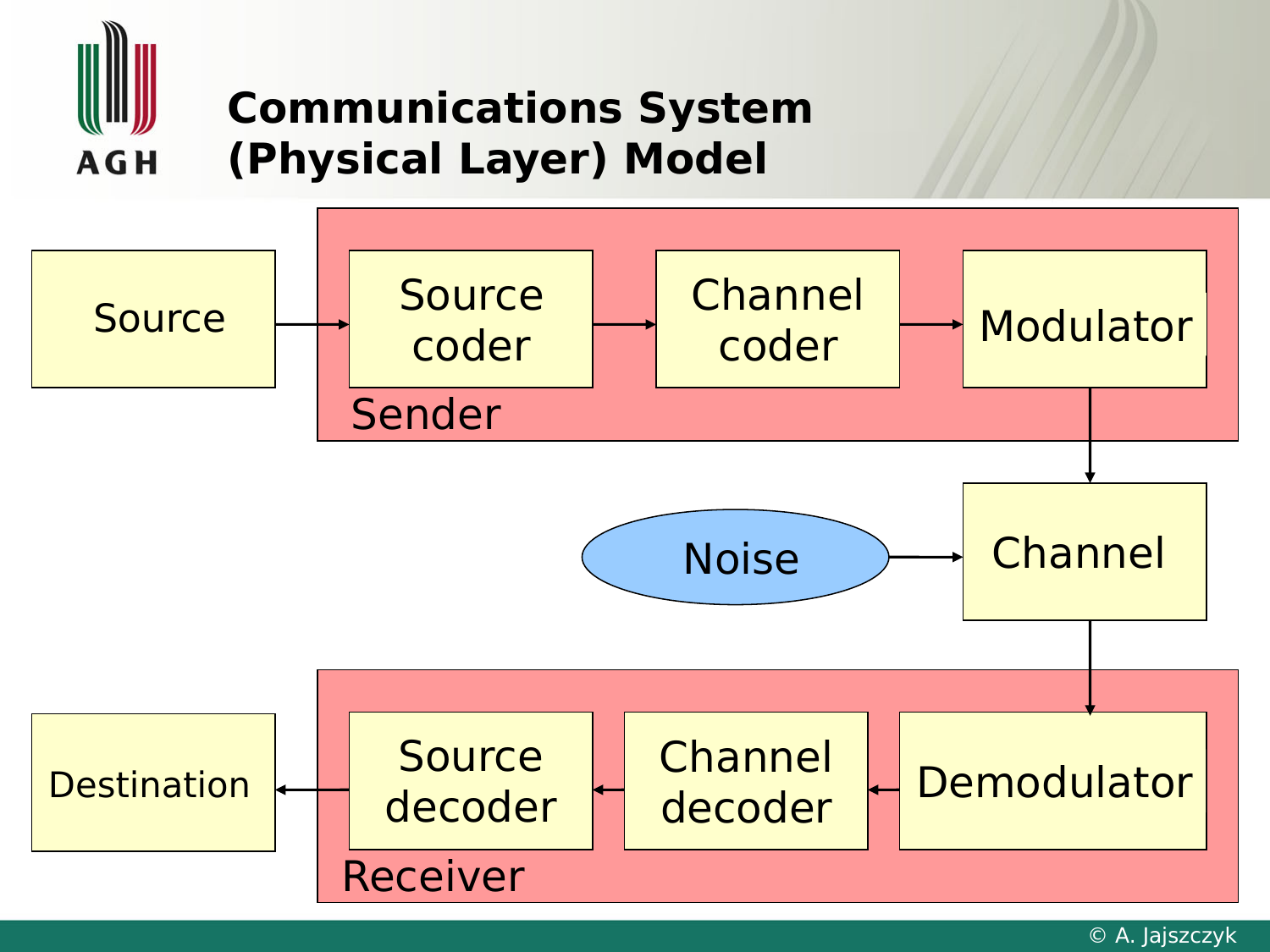

# Communications System (Physical Layer) Model

Sender

Source

Source
coder

Channel
coder

Modulator

Channel

Noise

Demodulator

Receiver

Source
decoder

Channel
decoder

Destination